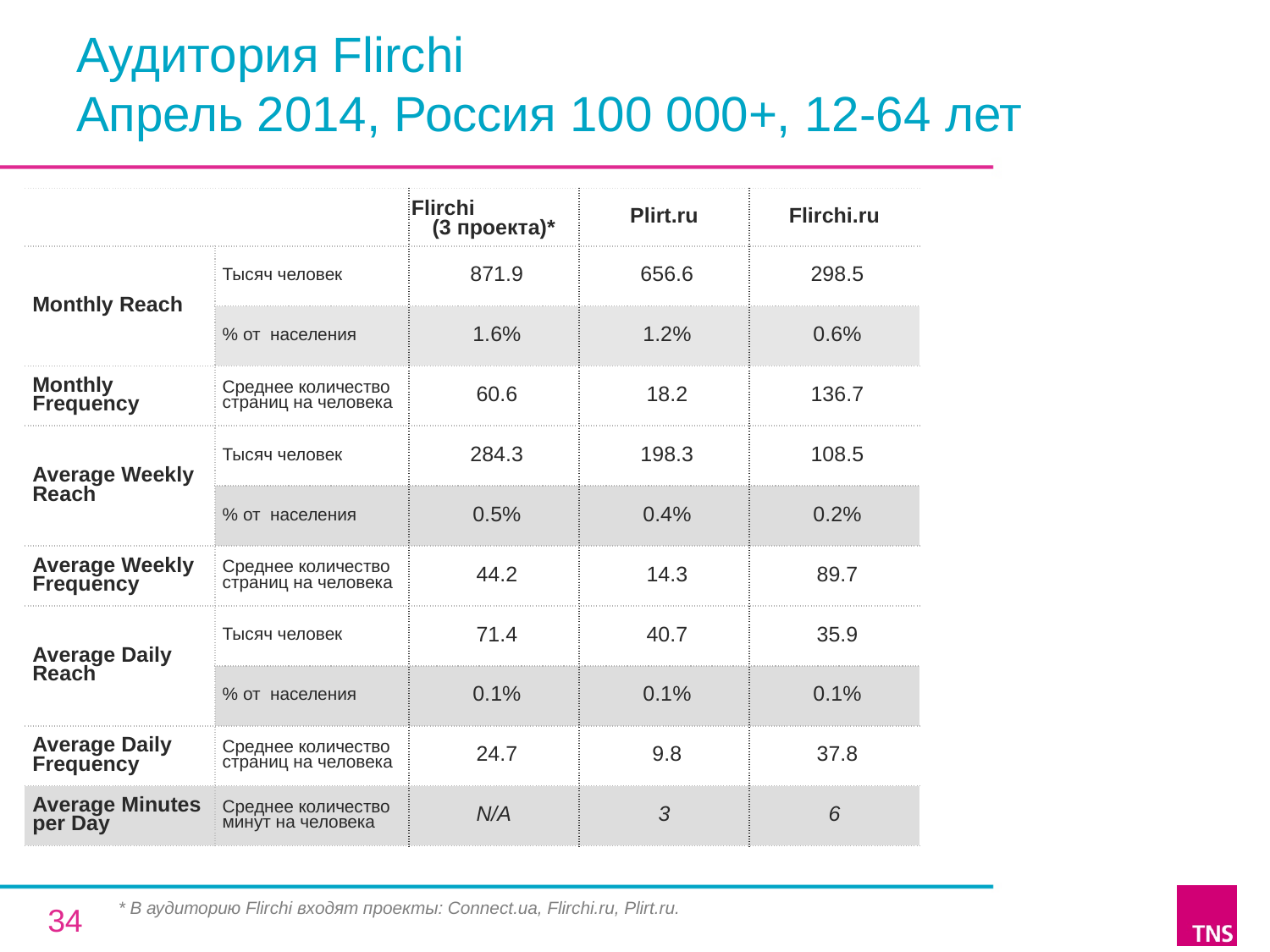

# Аудитория Flirchi Апрель 2014, Россия 100 000+, 12-64 лет
|  |  | Flirchi (3 проекта)\* | Plirt.ru | Flirchi.ru |
| --- | --- | --- | --- | --- |
| Monthly Reach | Тысяч человек | 871.9 | 656.6 | 298.5 |
|  | % от населения | 1.6% | 1.2% | 0.6% |
| Monthly Frequency | Среднее количество страниц на человека | 60.6 | 18.2 | 136.7 |
| Average Weekly Reach | Тысяч человек | 284.3 | 198.3 | 108.5 |
|  | % от населения | 0.5% | 0.4% | 0.2% |
| Average Weekly Frequency | Среднее количество страниц на человека | 44.2 | 14.3 | 89.7 |
| Average Daily Reach | Тысяч человек | 71.4 | 40.7 | 35.9 |
|  | % от населения | 0.1% | 0.1% | 0.1% |
| Average Daily Frequency | Среднее количество страниц на человека | 24.7 | 9.8 | 37.8 |
| Average Minutes per Day | Среднее количество минут на человека | N/A | 3 | 6 |
* В аудиторию Flirchi входят проекты: Connect.ua, Flirchi.ru, Plirt.ru.
34